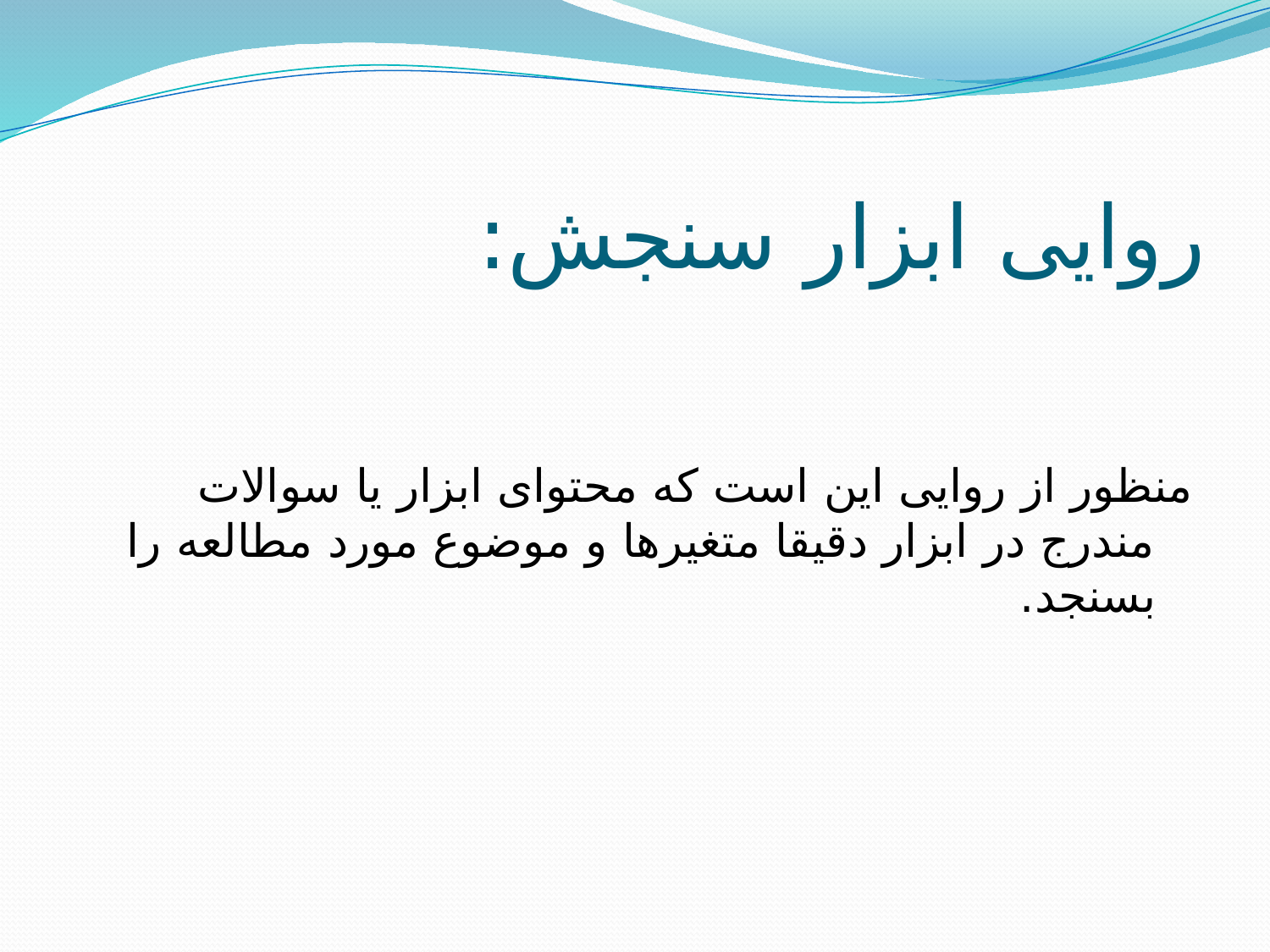

# روایی ابزار سنجش:
منظور از روایی این است كه محتوای ابزار یا سوالات مندرج در ابزار دقیقا متغیرها و موضوع مورد مطالعه را بسنجد.